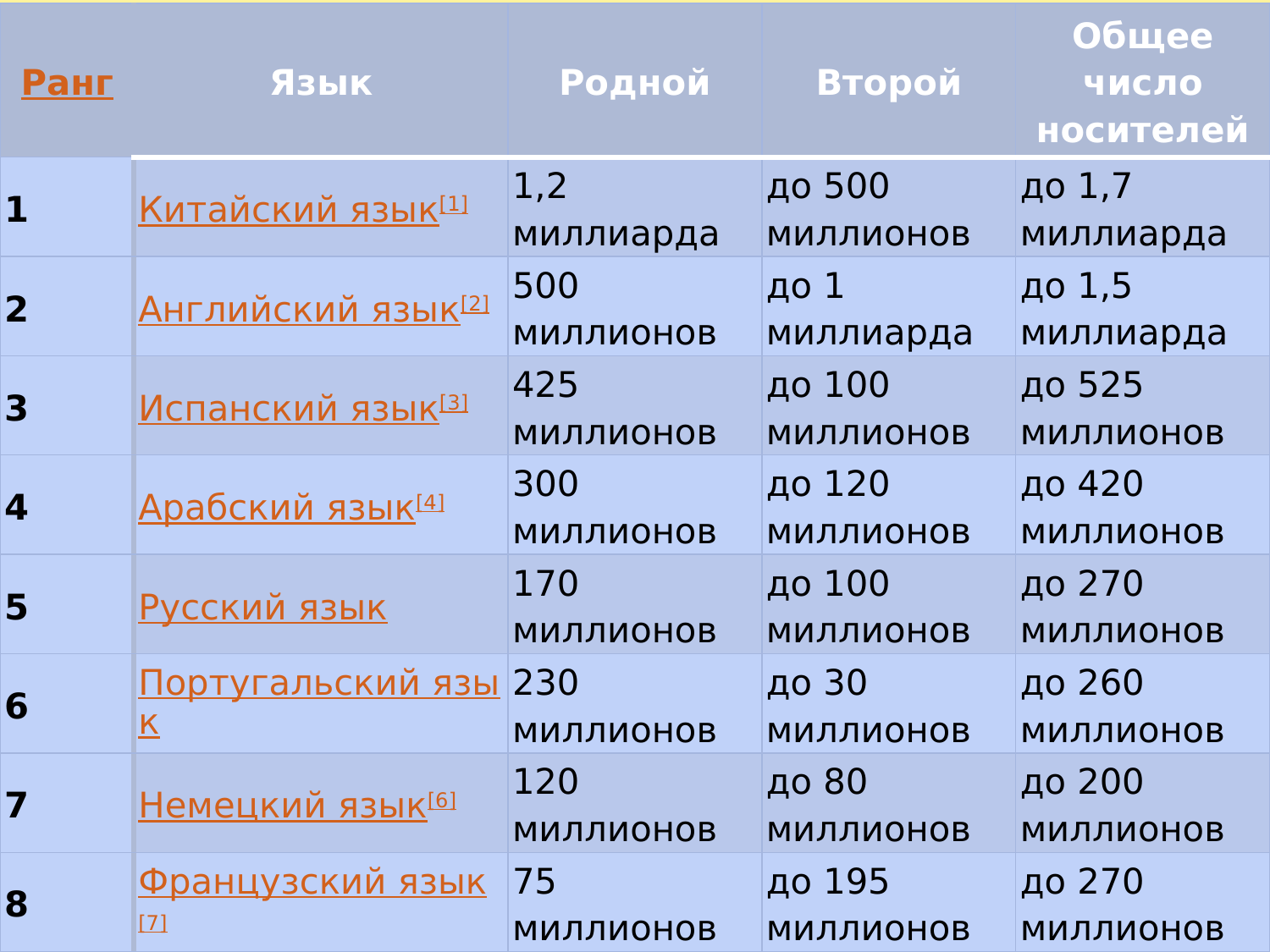

| Ранг | Язык | Родной | Второй | Общее число носителей |
| --- | --- | --- | --- | --- |
| 1 | Китайский язык[1] | 1,2 миллиарда | до 500 миллионов | до 1,7 миллиарда |
| 2 | Английский язык[2] | 500 миллионов | до 1 миллиарда | до 1,5 миллиарда |
| 3 | Испанский язык[3] | 425 миллионов | до 100 миллионов | до 525 миллионов |
| 4 | Арабский язык[4] | 300 миллионов | до 120 миллионов | до 420 миллионов |
| 5 | Русский язык | 170 миллионов | до 100 миллионов | до 270 миллионов |
| 6 | Португальский язык[5] | 230 миллионов | до 30 миллионов | до 260 миллионов |
| 7 | Немецкий язык[6] | 120 миллионов | до 80 миллионов | до 200 миллионов |
| 8 | Французский язык[7] | 75 миллионов | до 195 миллионов | до 270 миллионов |